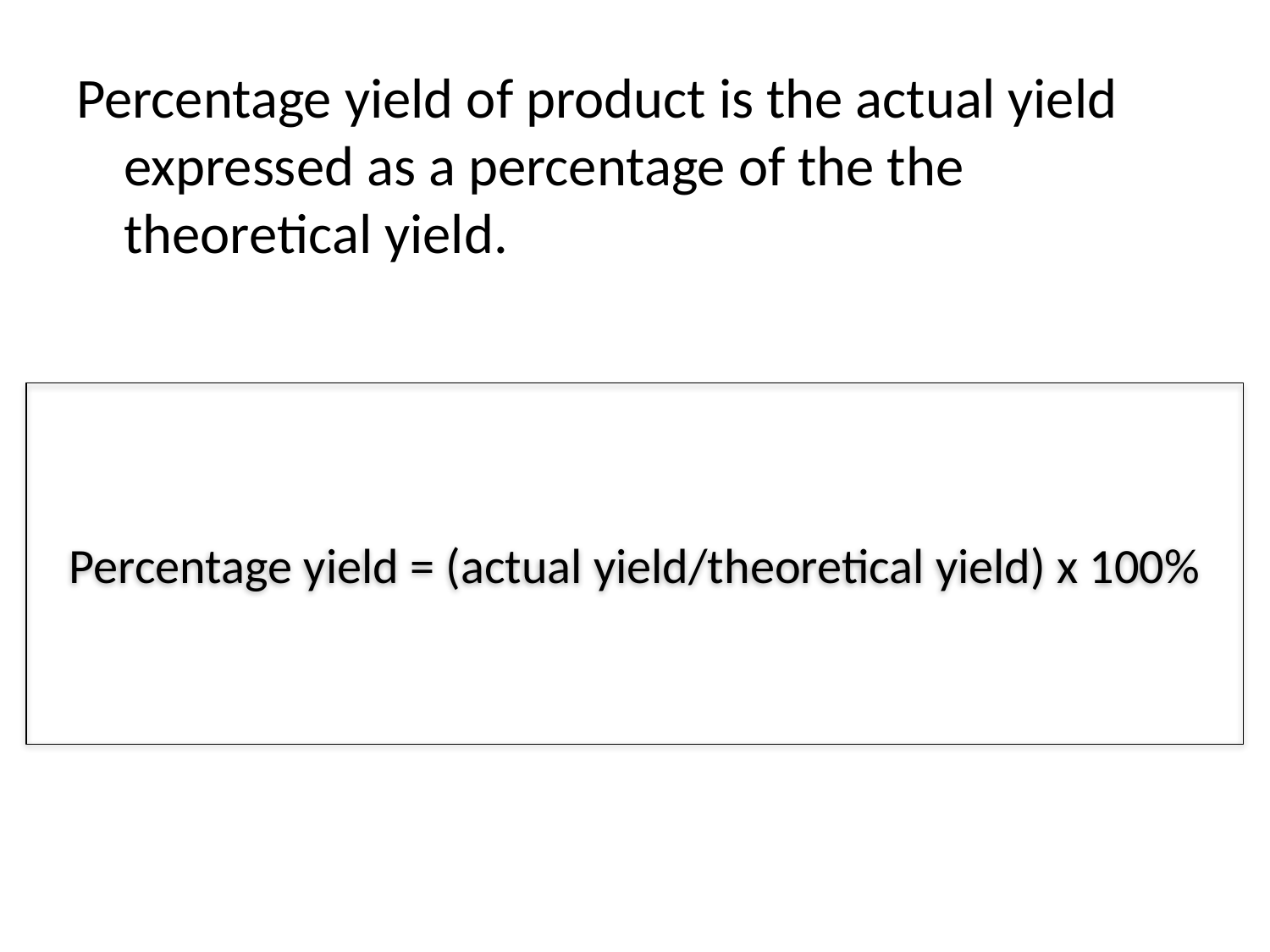

Percentage yield of product is the actual yield expressed as a percentage of the the theoretical yield.

Percentage yield = (actual yield/theoretical yield) x 100%